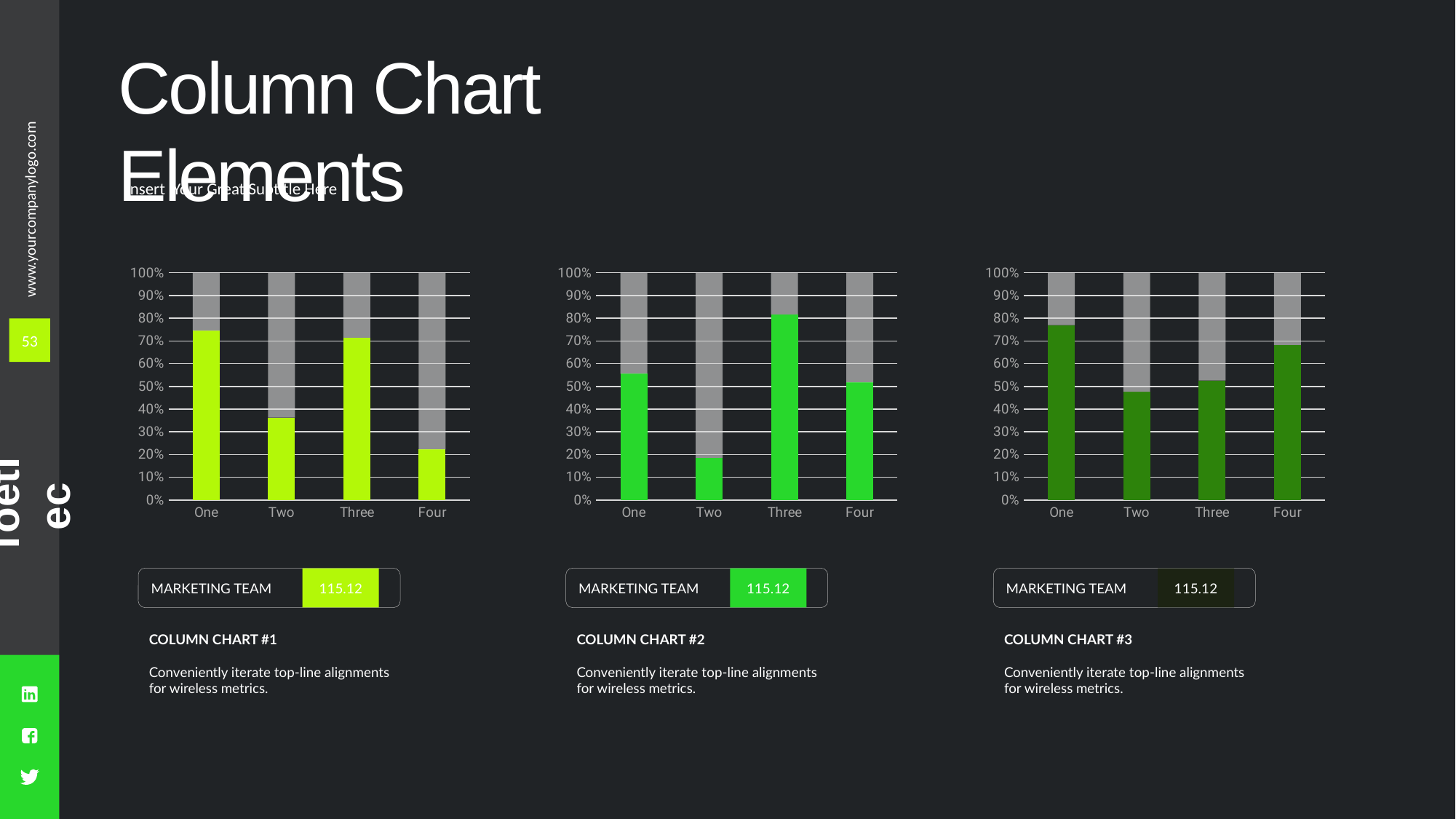

Column Chart Elements
Insert  Your Great Subtitle Here

### Chart

| Category | Series 1 | Series 2 |
|---|---|---|
| One | 7.0 | 2.4 |
| Two | 2.5 | 4.4 |
| Three | 4.5 | 1.8 |
| Four | 0.8 | 2.8 |

### Chart

| Category | Series 1 | Series 2 |
|---|---|---|
| One | 3.0 | 2.4 |
| Two | 1.0 | 4.4 |
| Three | 8.0 | 1.8 |
| Four | 3.0 | 2.8 |

### Chart

| Category | Series 1 | Series 2 |
|---|---|---|
| One | 8.0 | 2.4 |
| Two | 4.0 | 4.4 |
| Three | 2.0 | 1.8 |
| Four | 6.0 | 2.8 |
53
MARKETING TEAM
MARKETING TEAM
MARKETING TEAM
115.12
115.12
115.12
COLUMN CHART #1

Conveniently iterate top-line alignments for wireless metrics.
COLUMN CHART #2

Conveniently iterate top-line alignments for wireless metrics.
COLUMN CHART #3

Conveniently iterate top-line alignments for wireless metrics.